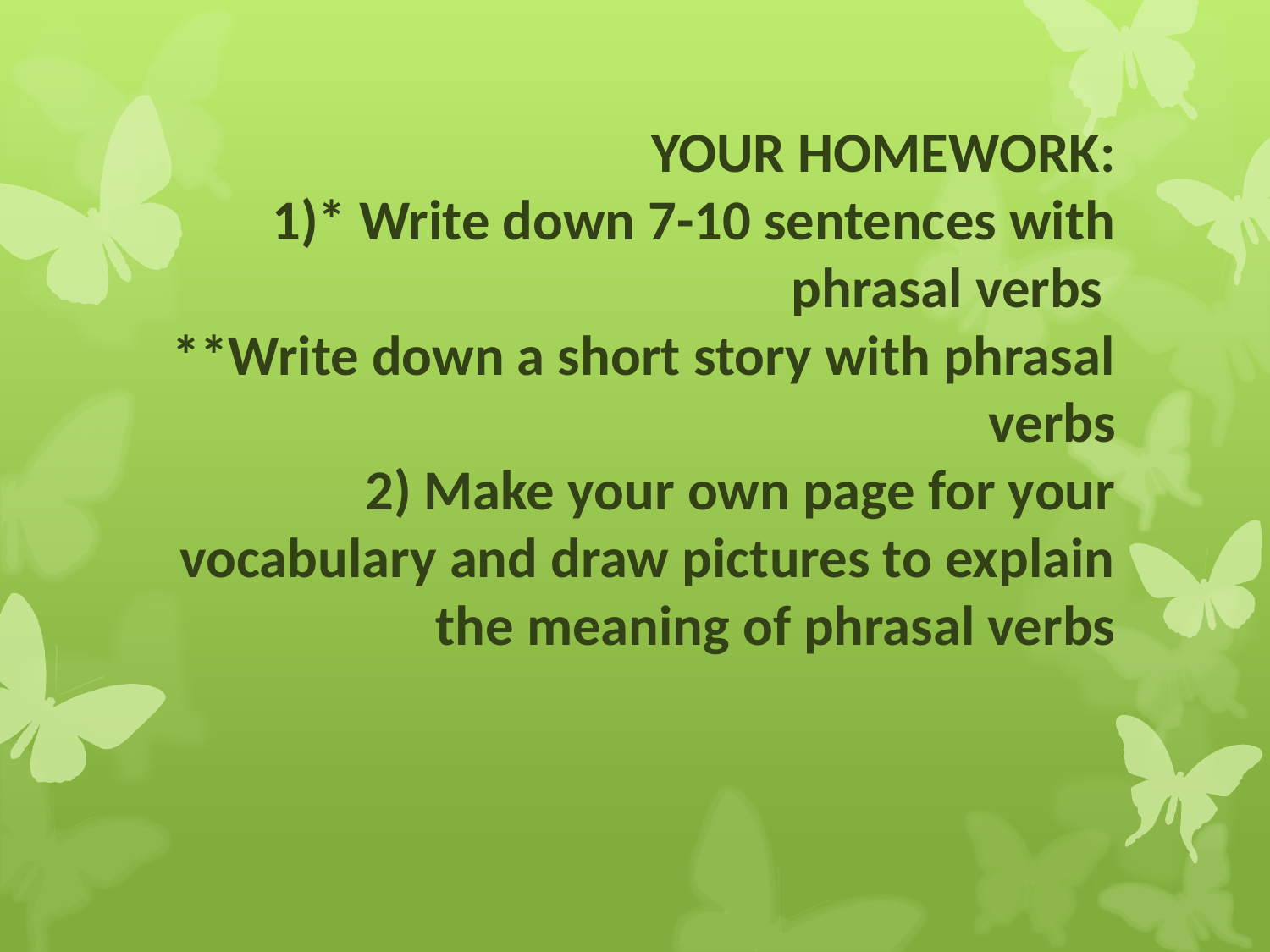

# YOUR HOMEWORK: 1)* Write down 7-10 sentences with phrasal verbs **Write down a short story with phrasal verbs 2) Make your own page for your vocabulary and draw pictures to explain the meaning of phrasal verbs